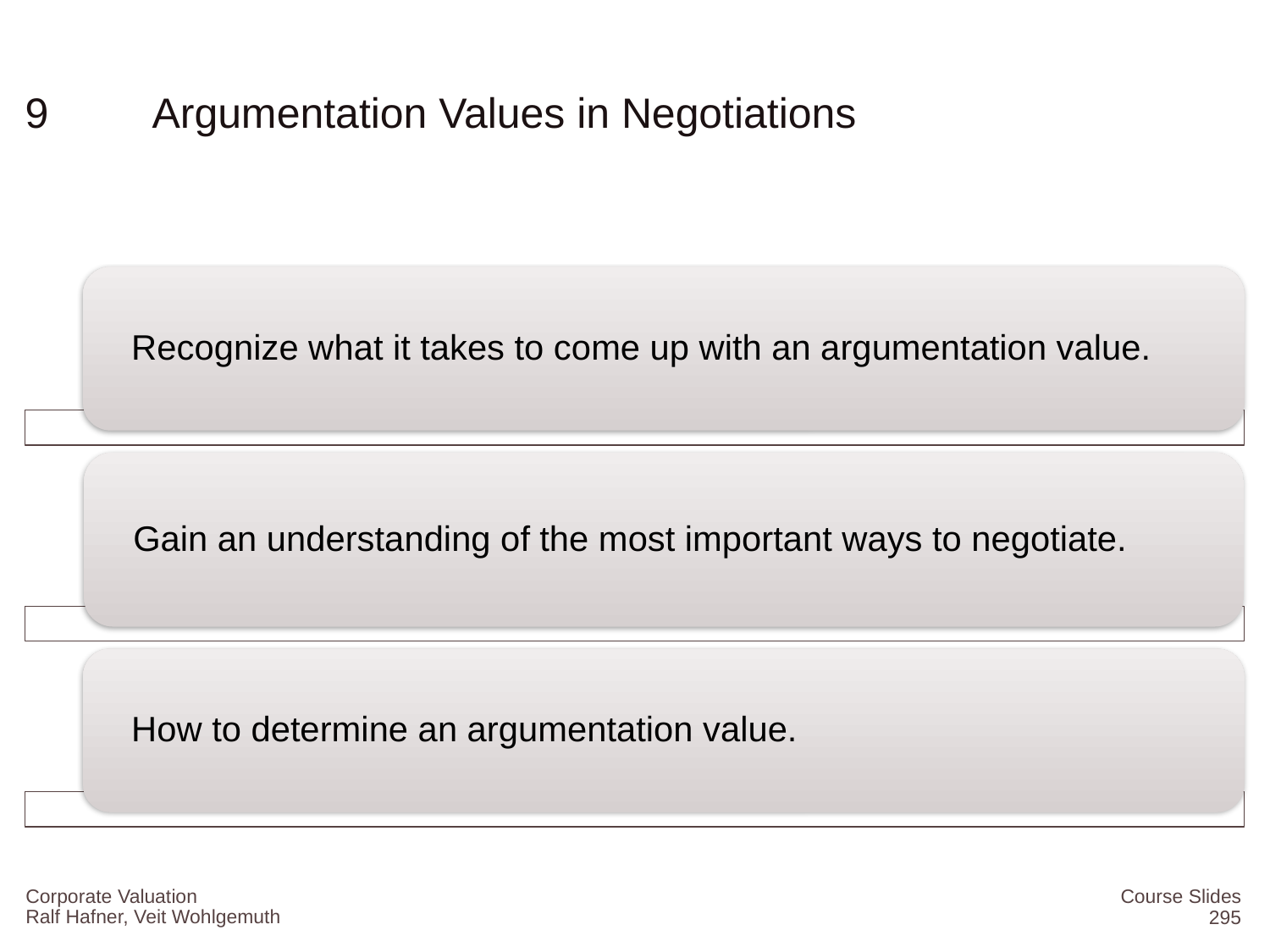

# 9	Argumentation Values in Negotiations
Recognize what it takes to come up with an argumentation value.
Gain an understanding of the most important ways to negotiate.
How to determine an argumentation value.
Corporate Valuation
Course Slides
295